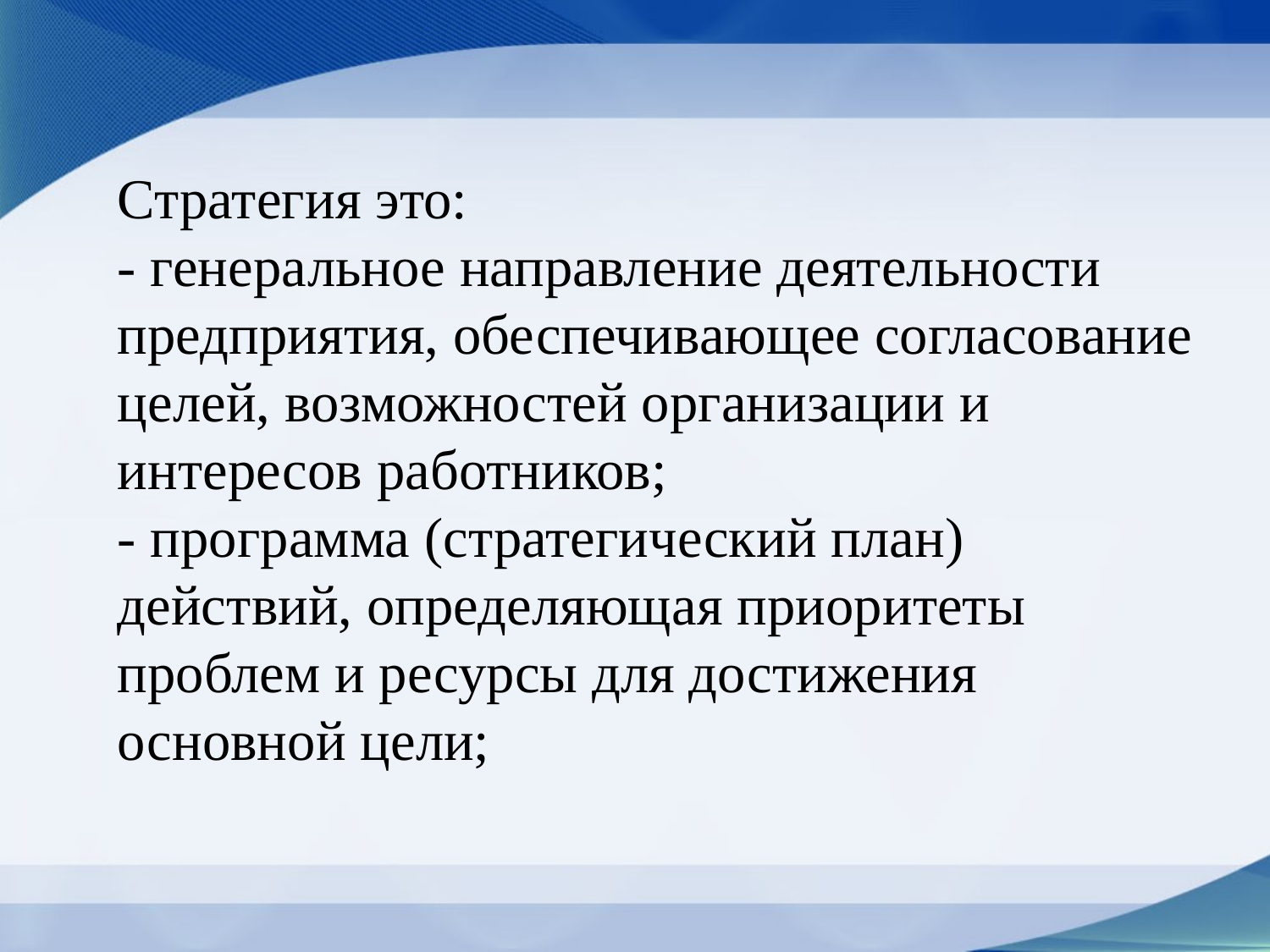

Стратегия это:
- генеральное направление деятельности предприятия, обеспечивающее согласование целей, возможностей организации и интересов работников;
- программа (стратегический план) действий, определяющая приоритеты проблем и ресурсы для достижения основной цели;